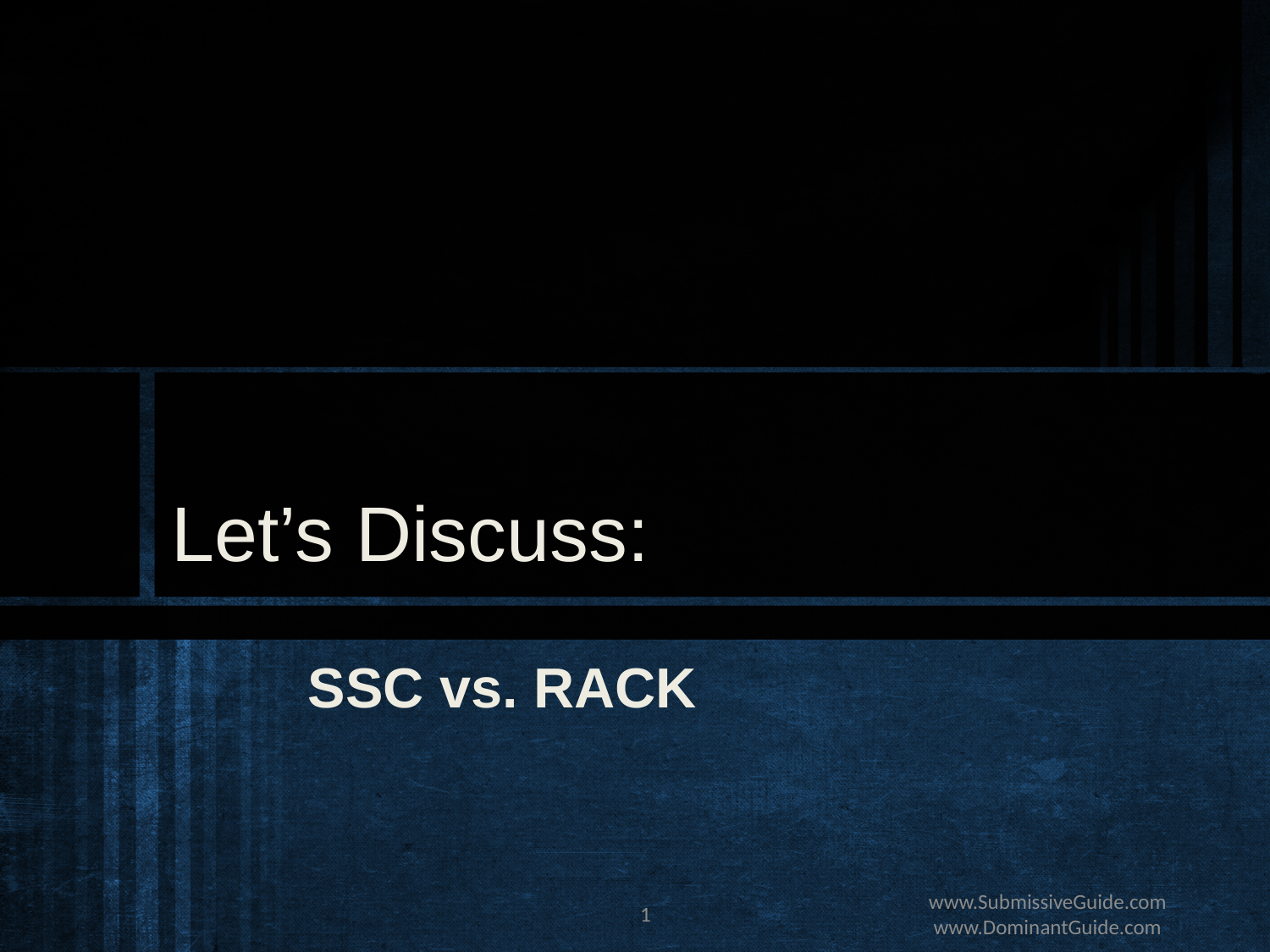

# Let’s Discuss:
SSC vs. RACK
1
www.SubmissiveGuide.com
www.DominantGuide.com